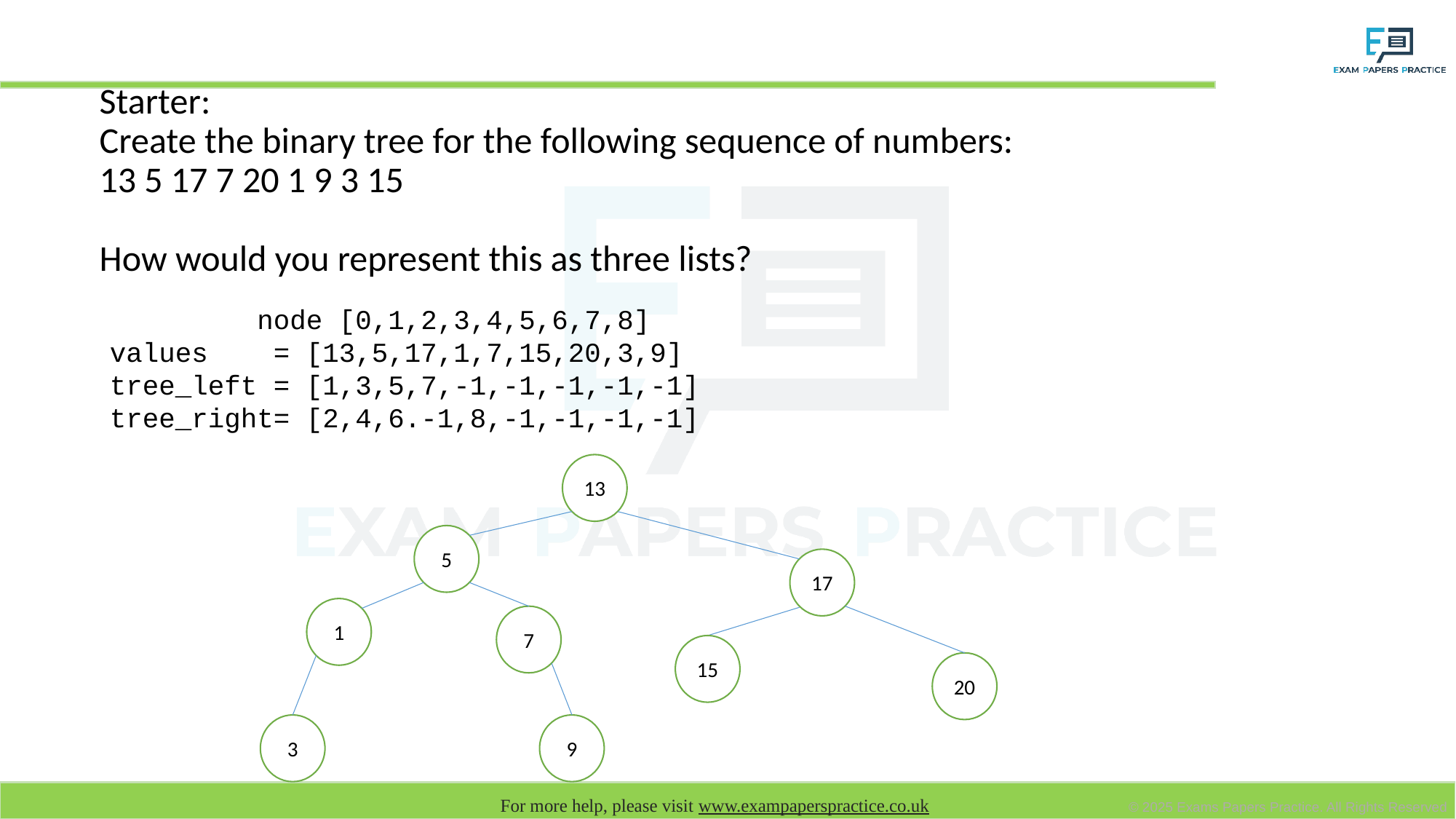

# Starter: Create the binary tree for the following sequence of numbers: 13 5 17 7 20 1 9 3 15 How would you represent this as three lists?
         node [0,1,2,3,4,5,6,7,8]
values    = [13,5,17,1,7,15,20,3,9]
tree_left = [1,3,5,7,-1,-1,-1,-1,-1]
tree_right= [2,4,6.-1,8,-1,-1,-1,-1]
13
5
17
1
7
15
20
3
9